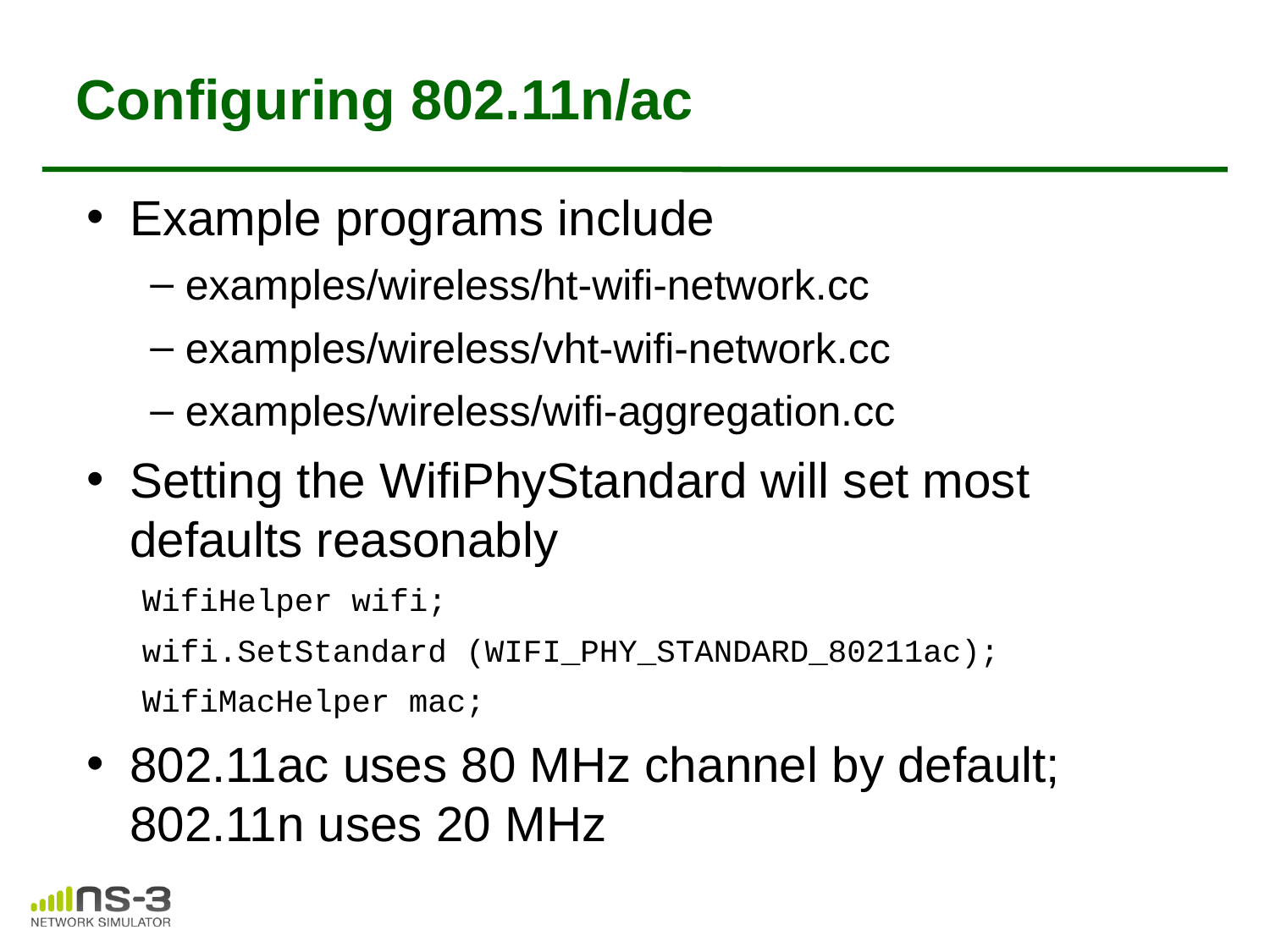

# Configuring 802.11n/ac
Example programs include
examples/wireless/ht-wifi-network.cc
examples/wireless/vht-wifi-network.cc
examples/wireless/wifi-aggregation.cc
Setting the WifiPhyStandard will set most defaults reasonably
WifiHelper wifi;
wifi.SetStandard (WIFI_PHY_STANDARD_80211ac);
WifiMacHelper mac;
802.11ac uses 80 MHz channel by default; 802.11n uses 20 MHz